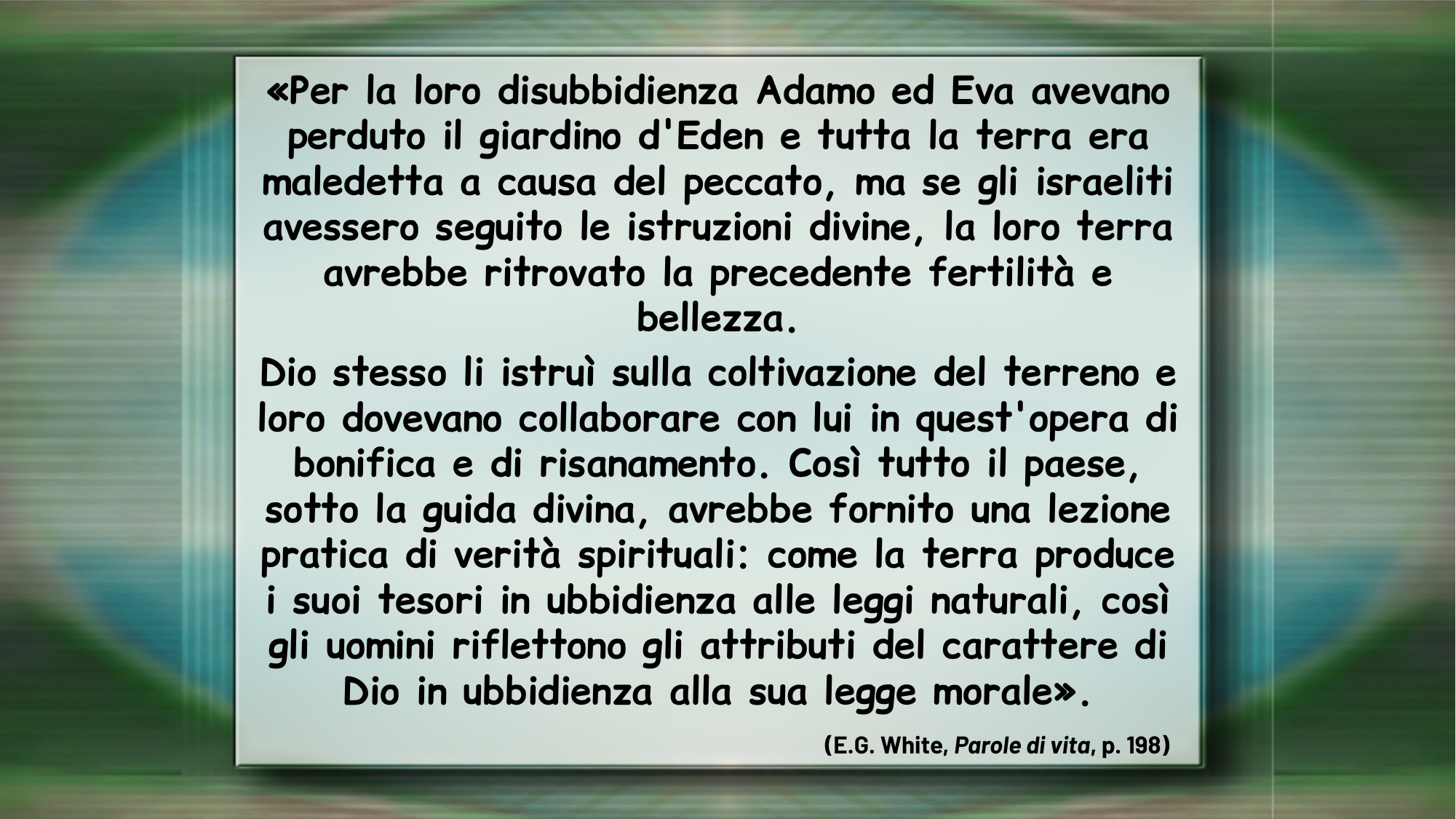

«Per la loro disubbidienza Adamo ed Eva avevano perduto il giardino d'Eden e tutta la terra era maledetta a causa del peccato, ma se gli israeliti avessero seguito le istruzioni divine, la loro terra avrebbe ritrovato la precedente fertilità e bellezza.
Dio stesso li istruì sulla coltivazione del terreno e loro dovevano collaborare con lui in quest'opera di bonifica e di risanamento. Così tutto il paese, sotto la guida divina, avrebbe fornito una lezione pratica di verità spirituali: come la terra produce i suoi tesori in ubbidienza alle leggi naturali, così gli uomini riflettono gli attributi del carattere di Dio in ubbidienza alla sua legge morale».
(E.G. White, Parole di vita, p. 198)